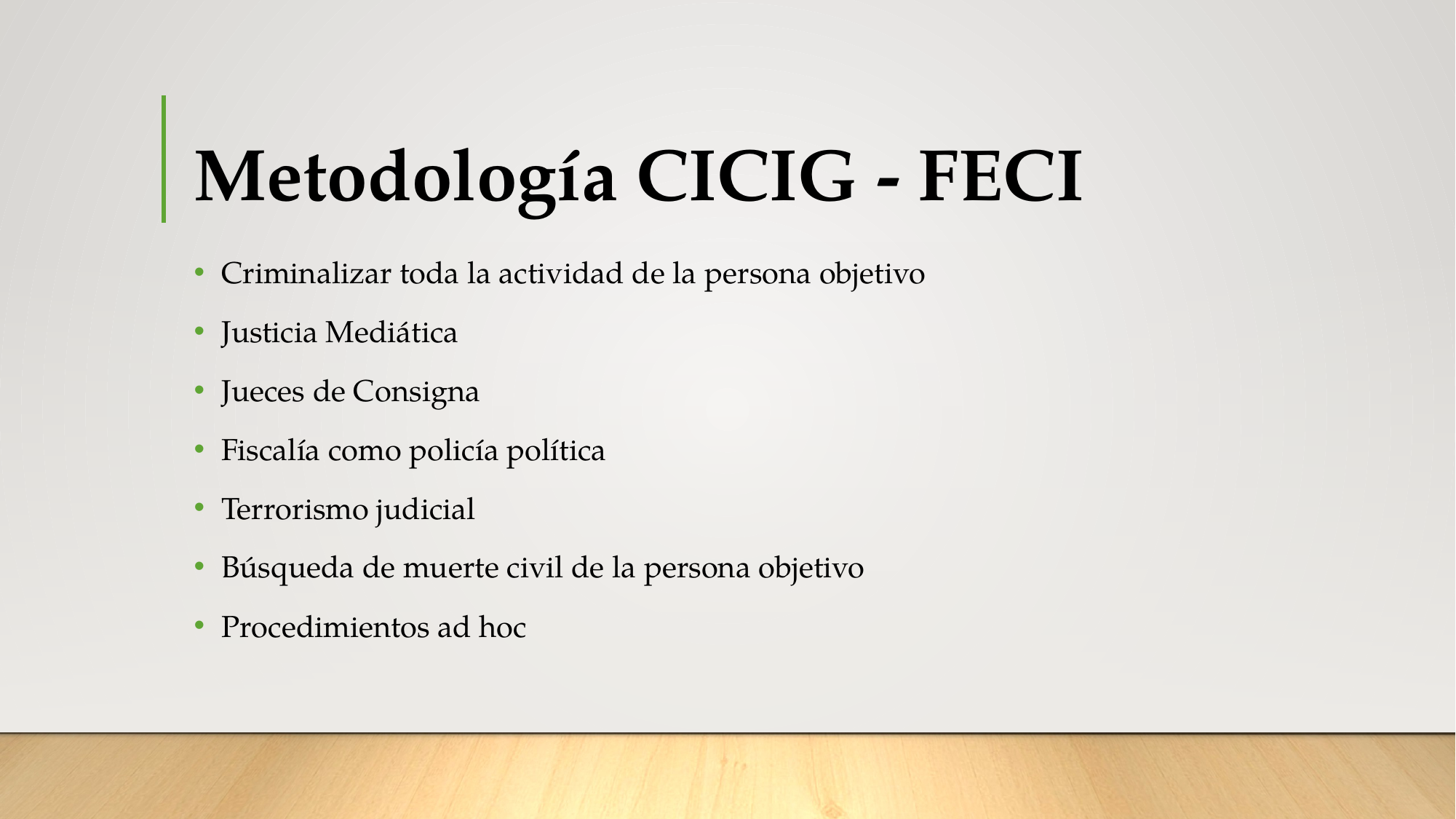

# Metodología CICIG - FECI
Criminalizar toda la actividad de la persona objetivo
Justicia Mediática
Jueces de Consigna
Fiscalía como policía política
Terrorismo judicial
Búsqueda de muerte civil de la persona objetivo
Procedimientos ad hoc